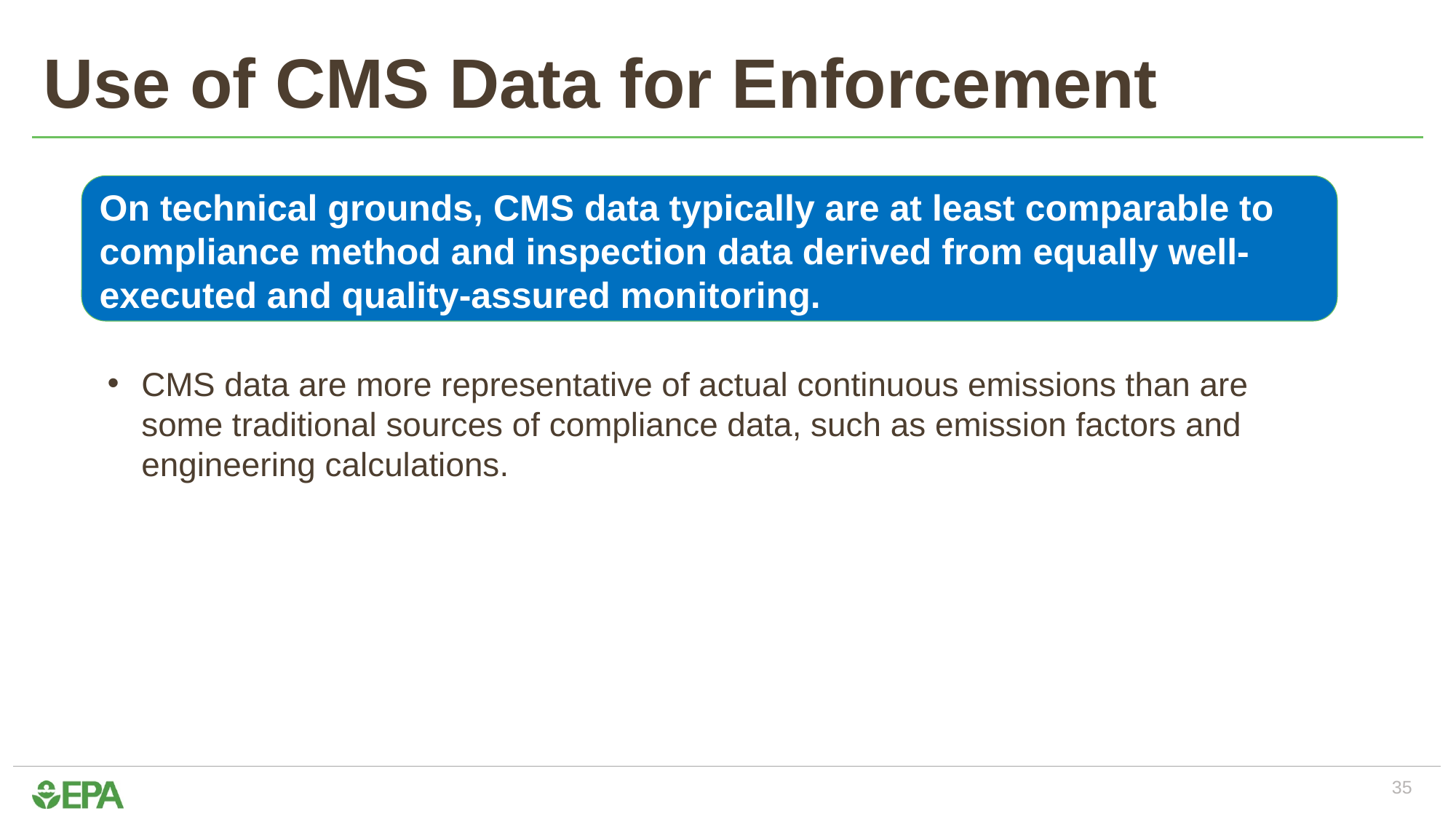

# Use of CMS Data for Enforcement

On technical grounds, CMS data typically are at least comparable to compliance method and inspection data derived from equally well-executed and quality-assured monitoring.

CMS data are more representative of actual continuous emissions than are some traditional sources of compliance data, such as emission factors and engineering calculations.

35